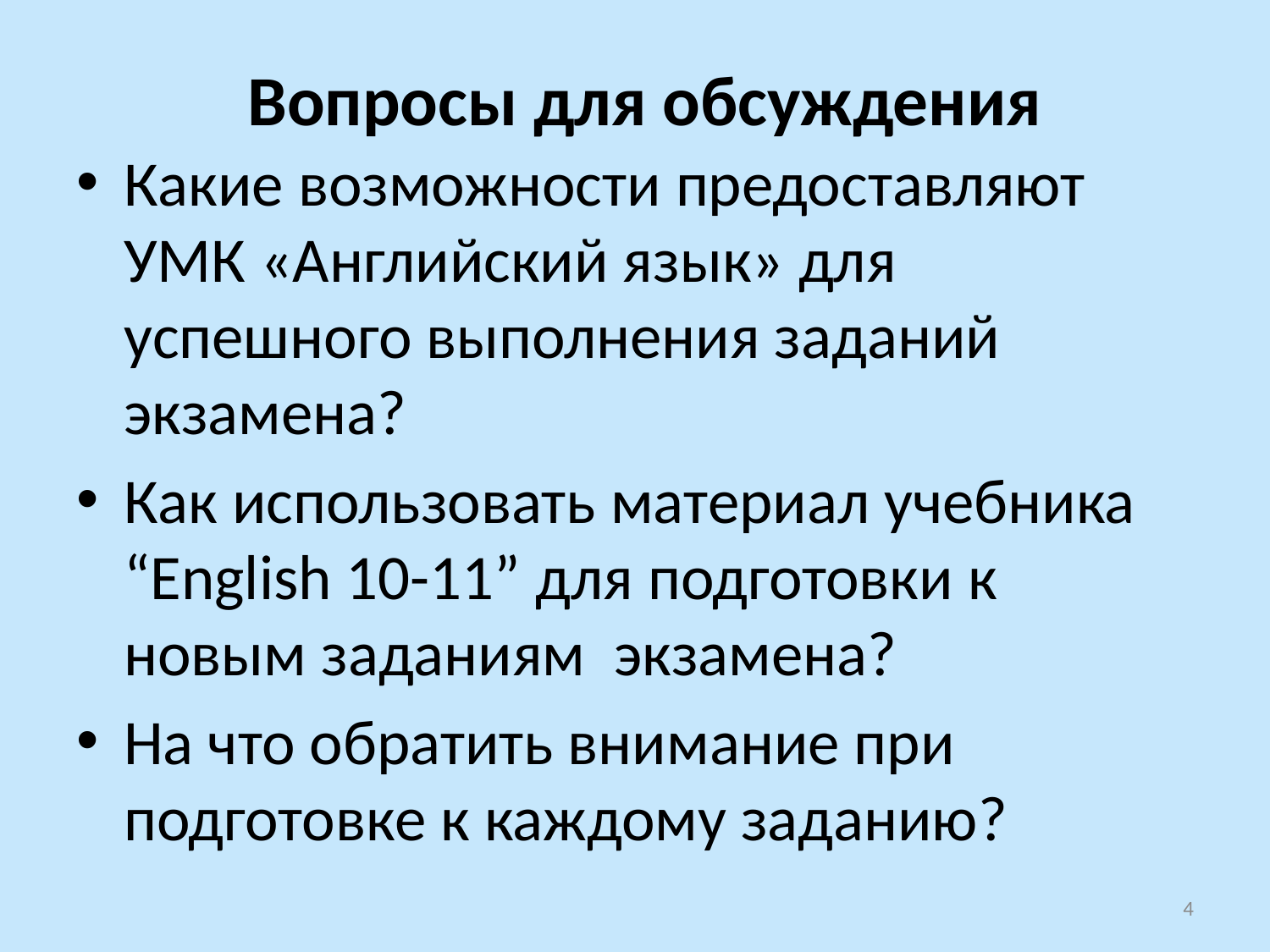

# Вопросы для обсуждения
Какие возможности предоставляют УМК «Английский язык» для успешного выполнения заданий экзамена?
Как использовать материал учебника “English 10-11” для подготовки к новым заданиям  экзамена?
На что обратить внимание при подготовке к каждому заданию?
4